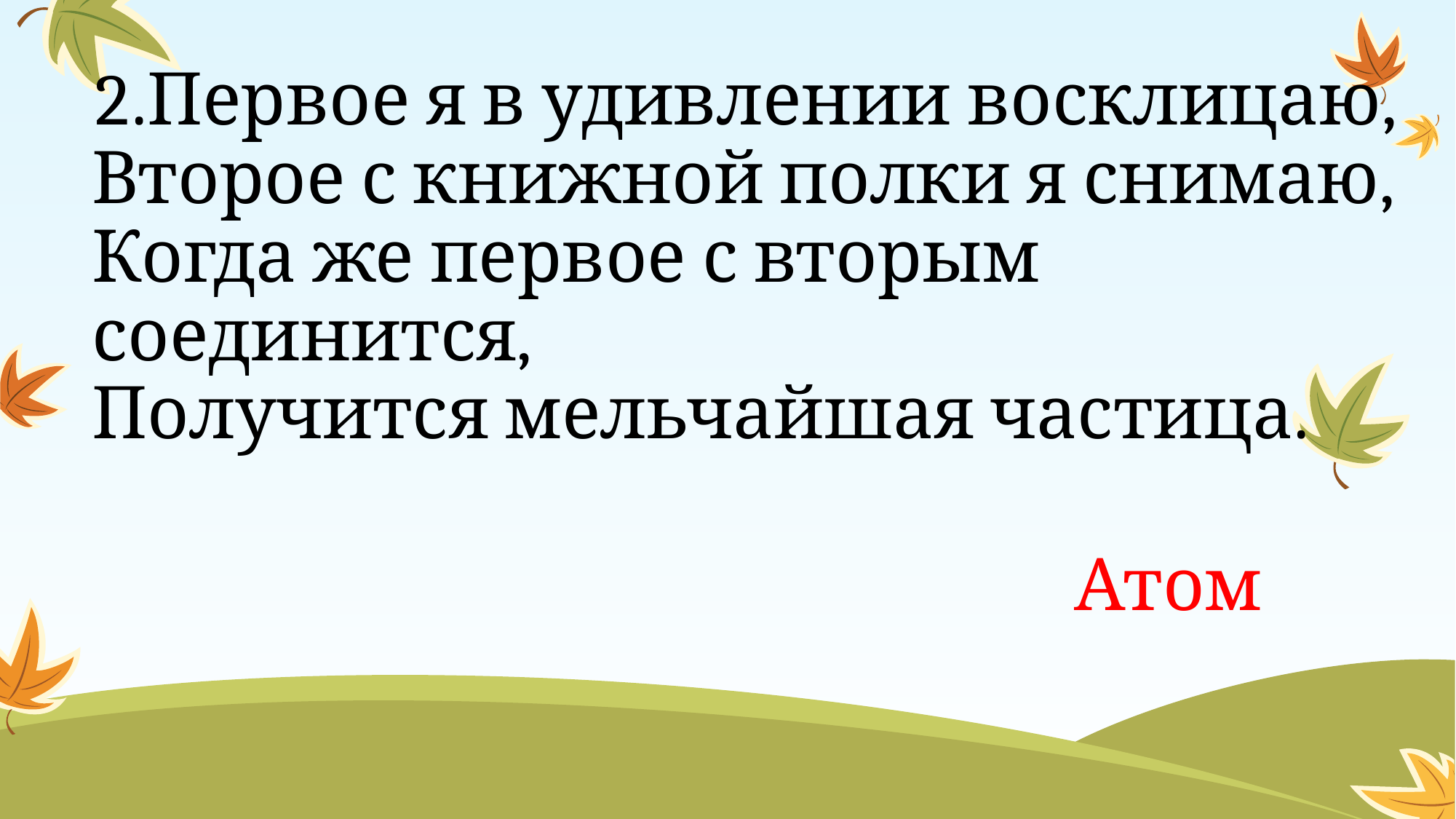

# 2.Первое я в удивлении восклицаю, Второе с книжной полки я снимаю, Когда же первое с вторым соединится, Получится мельчайшая частица.
Атом